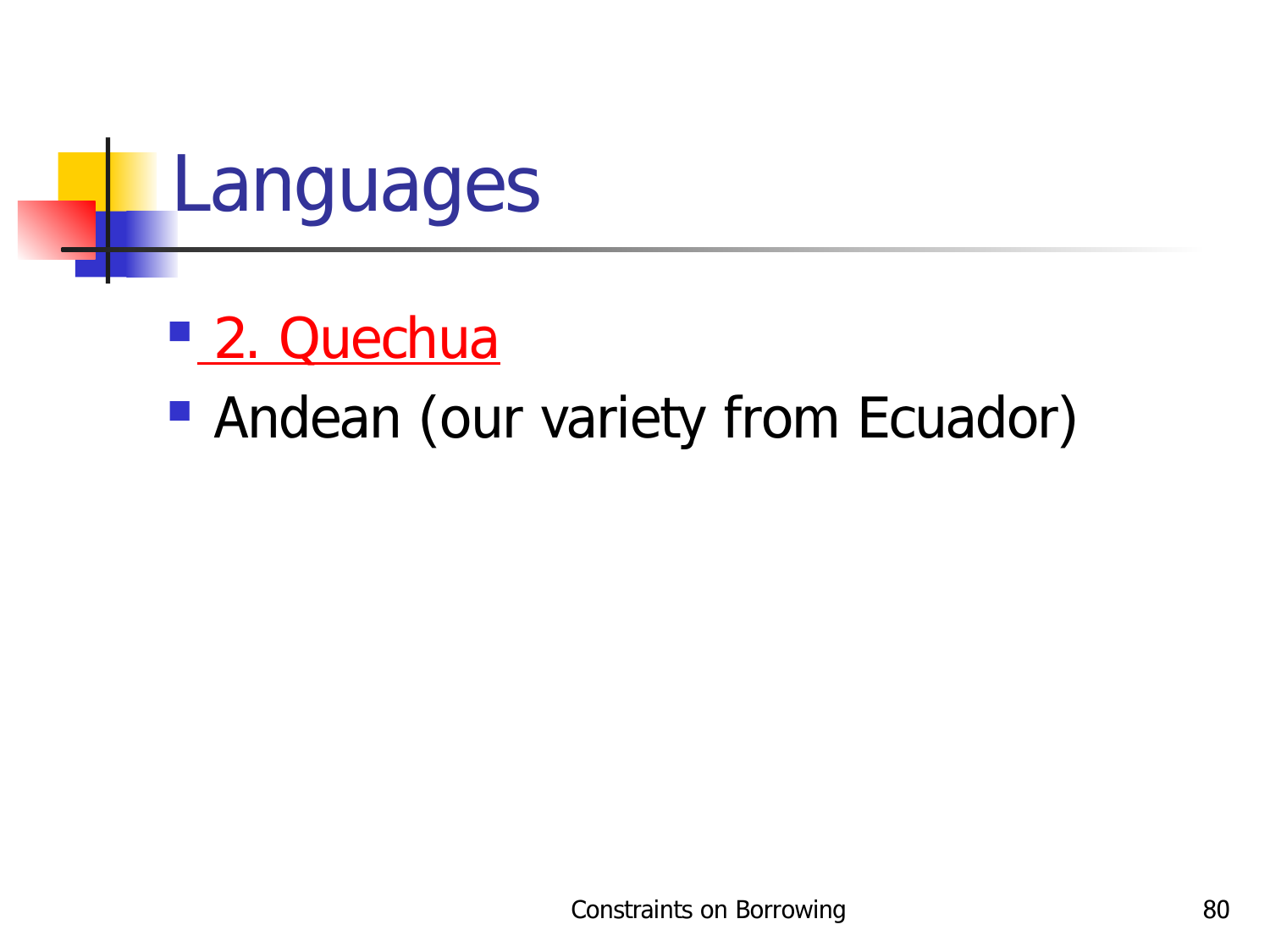

# Languages
 2. Quechua
 Andean (our variety from Ecuador)
Constraints on Borrowing
80